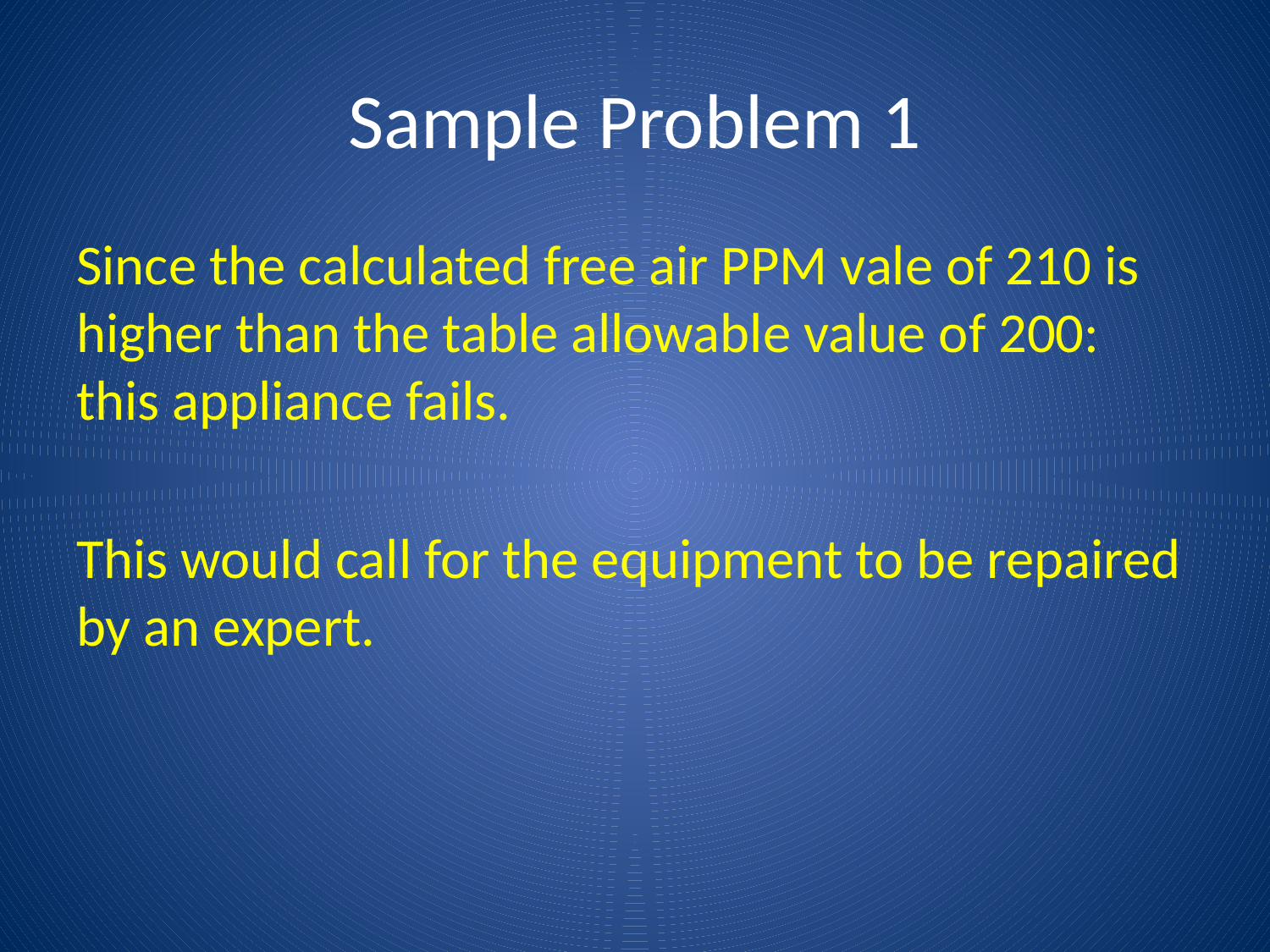

# Sample Problem 1
Since the calculated free air PPM vale of 210 is higher than the table allowable value of 200: this appliance fails.

This would call for the equipment to be repaired by an expert.